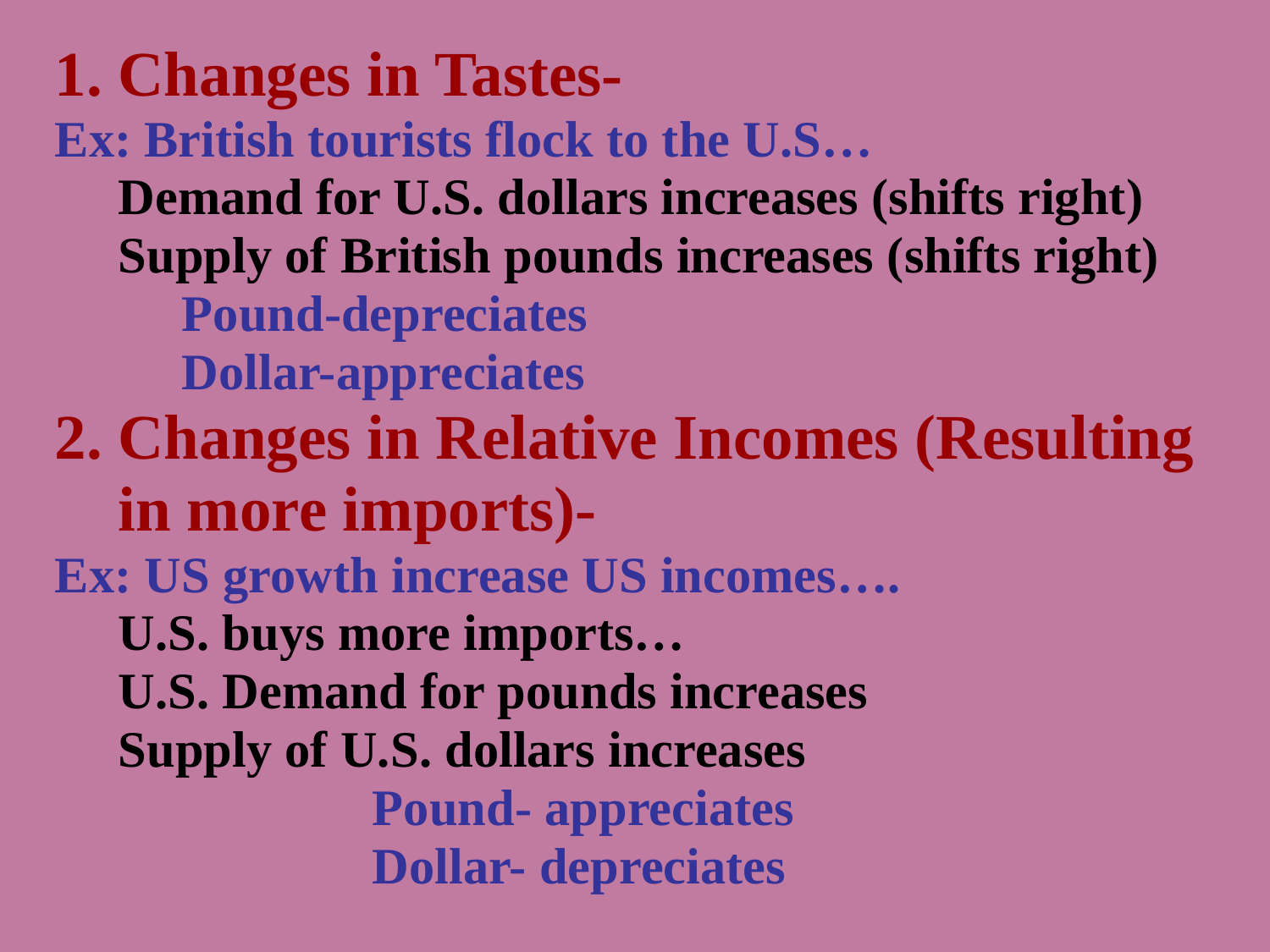

1. Changes in Tastes-
Ex: British tourists flock to the U.S…
Demand for U.S. dollars increases (shifts right)
Supply of British pounds increases (shifts right)
Pound-depreciates
Dollar-appreciates
2. Changes in Relative Incomes (Resulting in more imports)-
Ex: US growth increase US incomes….
U.S. buys more imports…
U.S. Demand for pounds increases
Supply of U.S. dollars increases
	Pound- appreciates
	Dollar- depreciates